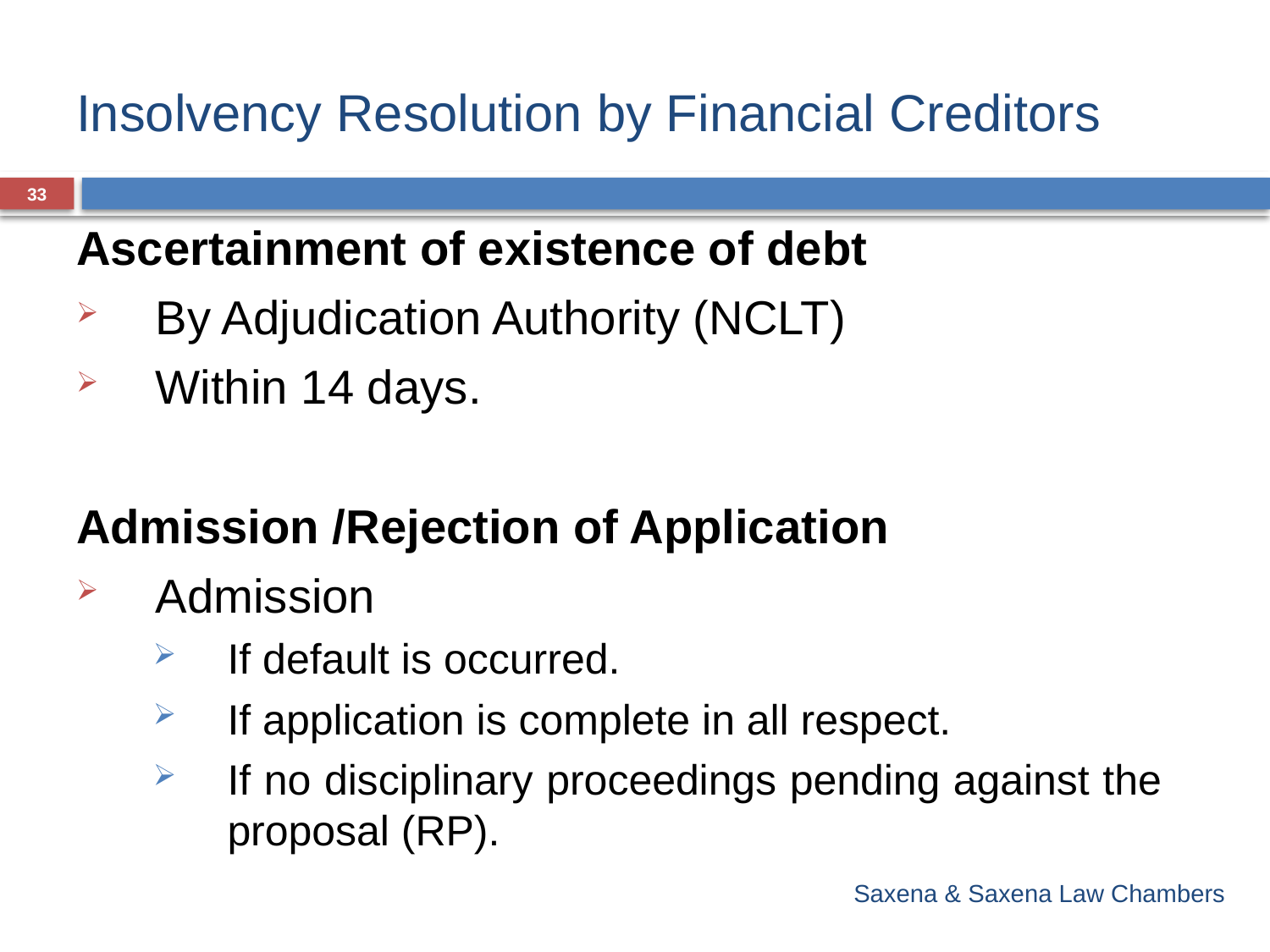

# Insolvency Resolution by Financial Creditors
33
Ascertainment of existence of debt
By Adjudication Authority (NCLT)
Within 14 days.

Admission /Rejection of Application
Admission
If default is occurred.
If application is complete in all respect.
If no disciplinary proceedings pending against the proposal (RP).

Saxena & Saxena Law Chambers